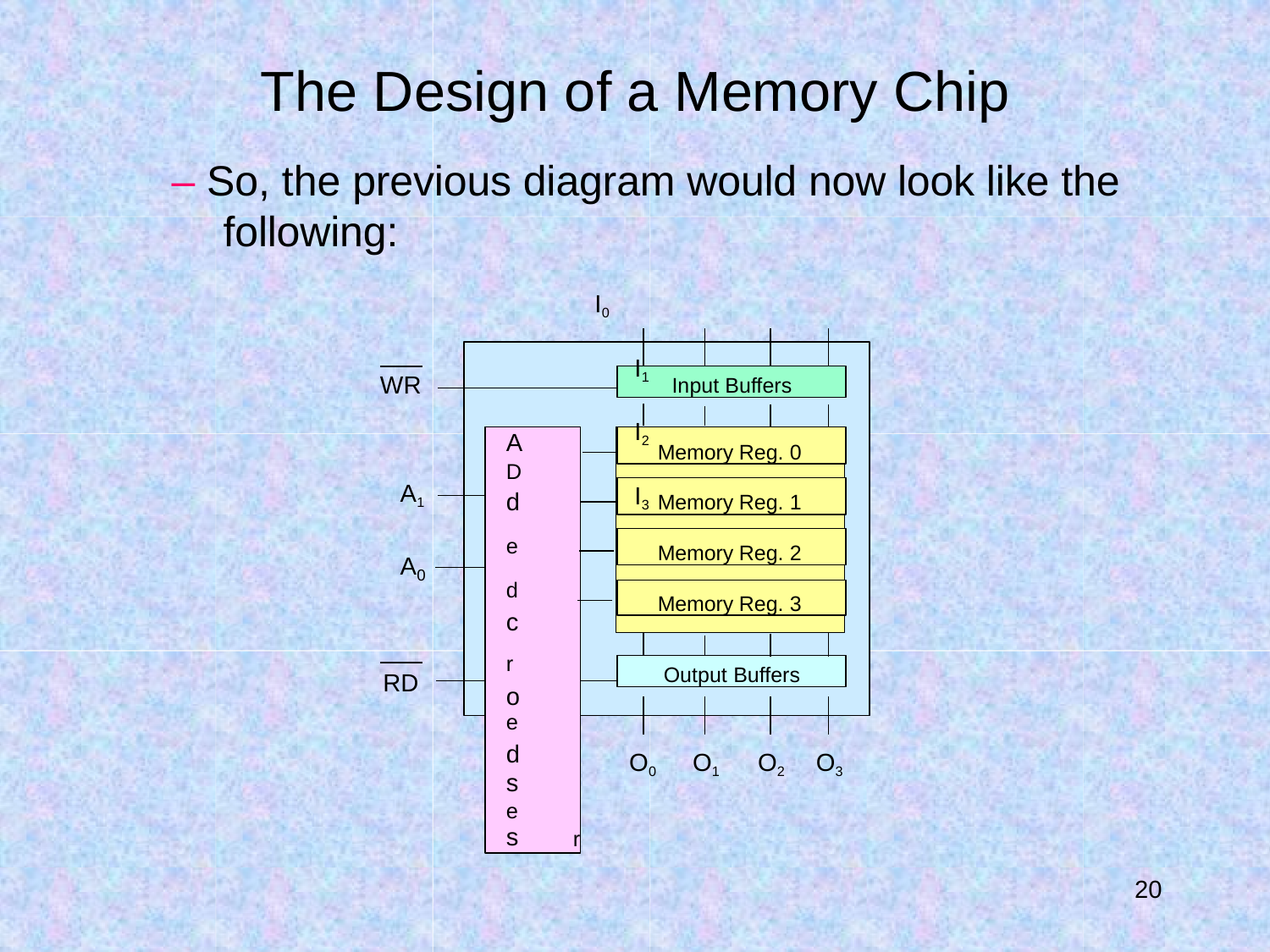

# The Design of a Memory Chip
– So, the previous diagram would now look like the  following:
I0	I1	I2	I3

Input Buffers

WR

A	D
d	e
d	c
r	o
e	d
s	e
s	r
Memory Reg. 0

A1
Memory Reg. 1

Memory Reg. 2
A

0

Memory Reg. 3

Output Buffers

RD

O0	O1	O2	O3
20